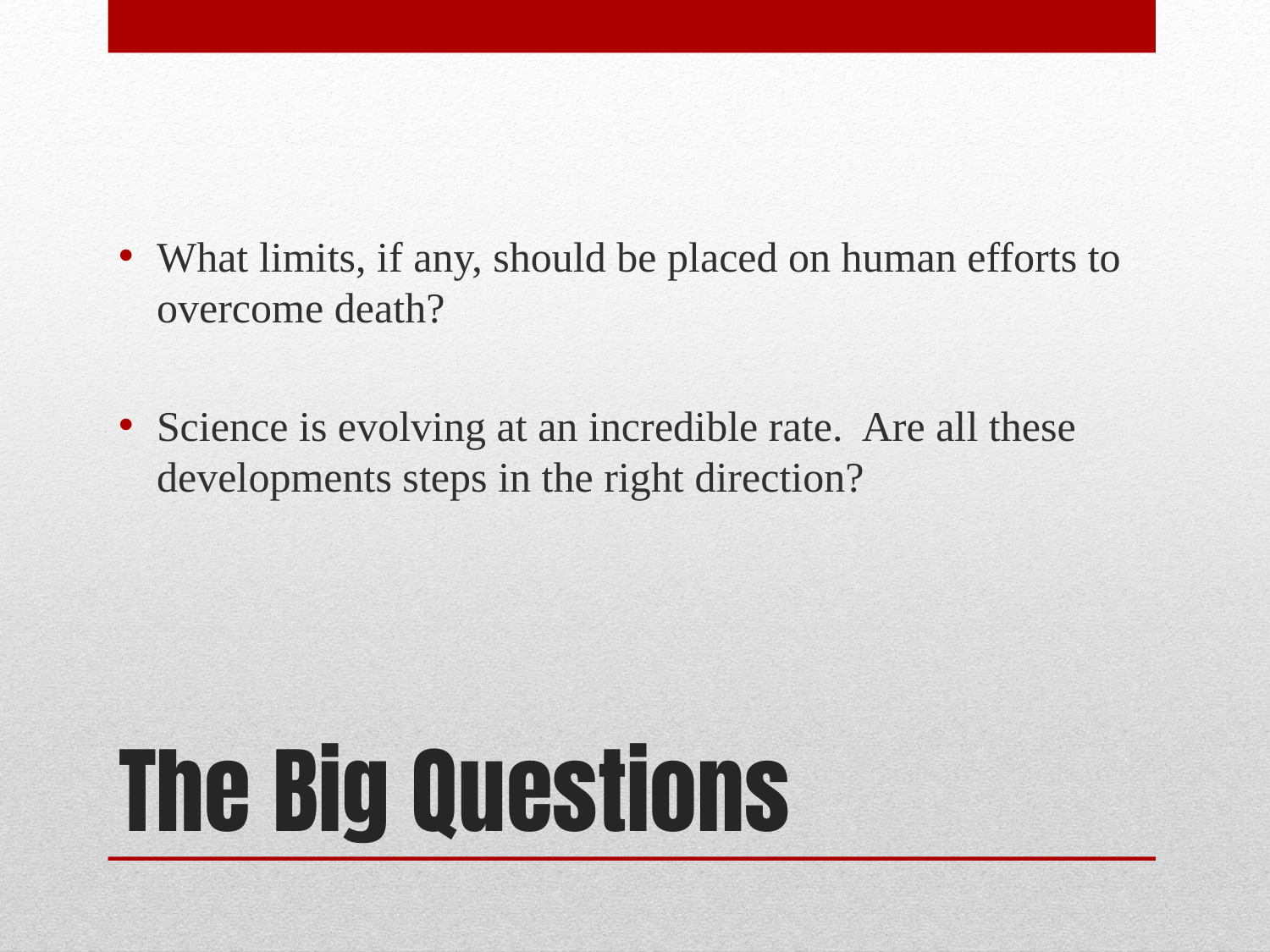

What limits, if any, should be placed on human efforts to overcome death?

Science is evolving at an incredible rate.  Are all these developments steps in the right direction?
# The Big Questions